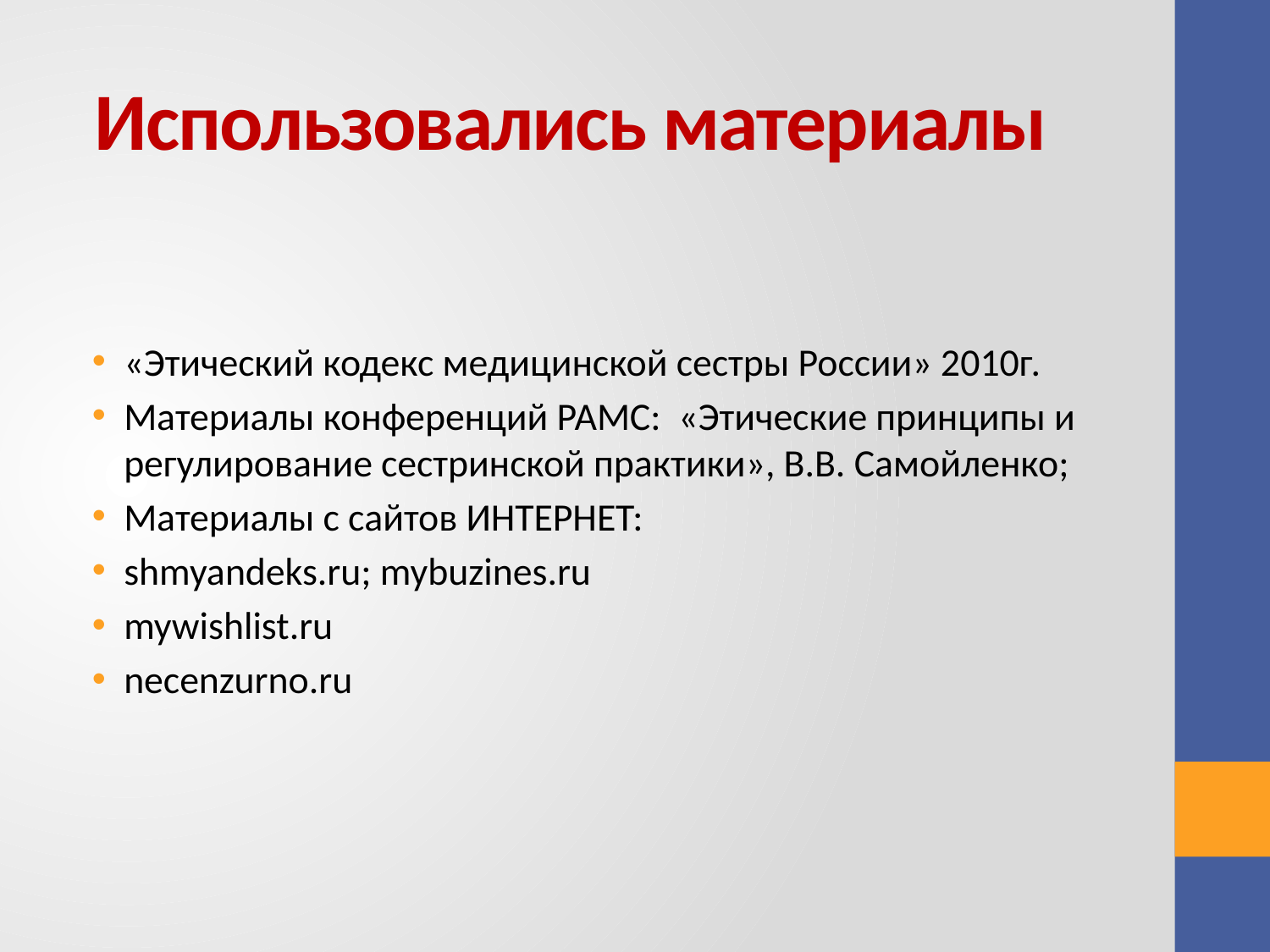

# Использовались материалы

«Этический кодекс медицинской сестры России» 2010г.
Материалы конференций РАМС:  «Этические принципы и регулирование сестринской практики», В.В. Самойленко;
Материалы с сайтов ИНТЕРНЕТ:
shmyandeks.ru; mybuzines.ru
mywishlist.ru
necenzurno.ru